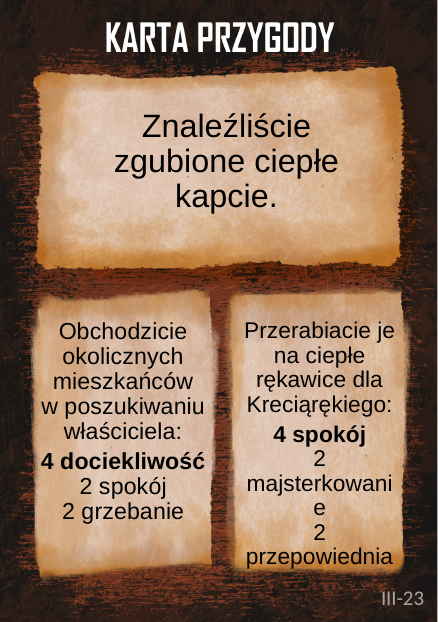

# Znaleźliście zgubione ciepłe kapcie.
Obchodzicie okolicznych mieszkańców
w poszukiwaniu właściciela:
4 dociekliwość
2 spokój
2 grzebanie
Przerabiacie je na ciepłe rękawice dla Kreciąrękiego:
4 spokój
2 majsterkowanie
2 przepowiednia
III-23